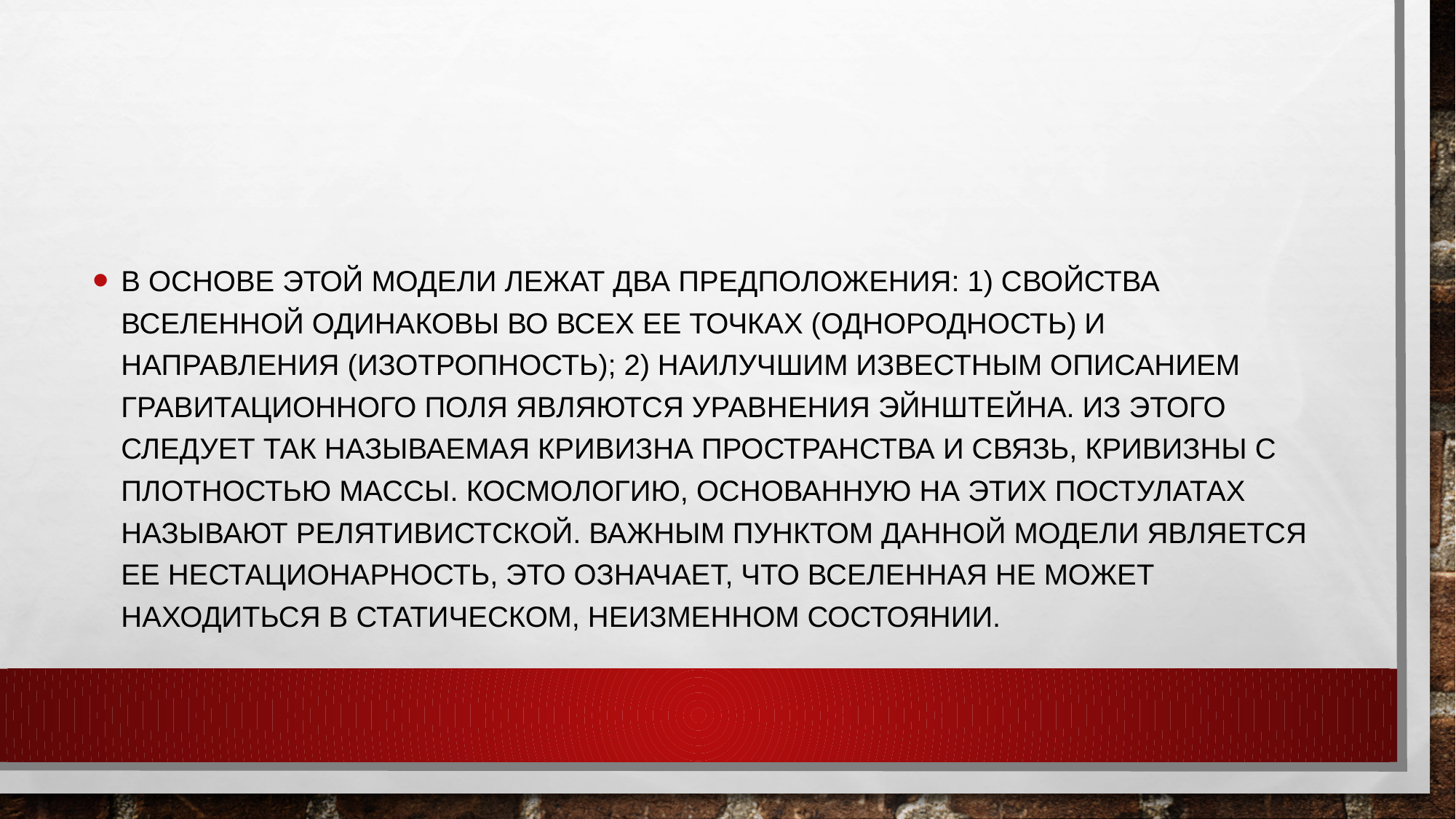

#
В основе этой модели лежат два предположения: 1) свойства Вселенной одинаковы во всех ее точках (однородность) и направления (изотропность); 2) наилучшим известным описанием гравитационного поля являются уравнения Эйнштейна. Из этого следует так называемая кривизна пространства и связь, кривизны с плотностью массы. Космологию, основанную на этих постулатах называют релятивистской. Важным пунктом данной модели является ее нестационарность, это означает, что Вселенная не может находиться в статическом, неизменном состоянии.